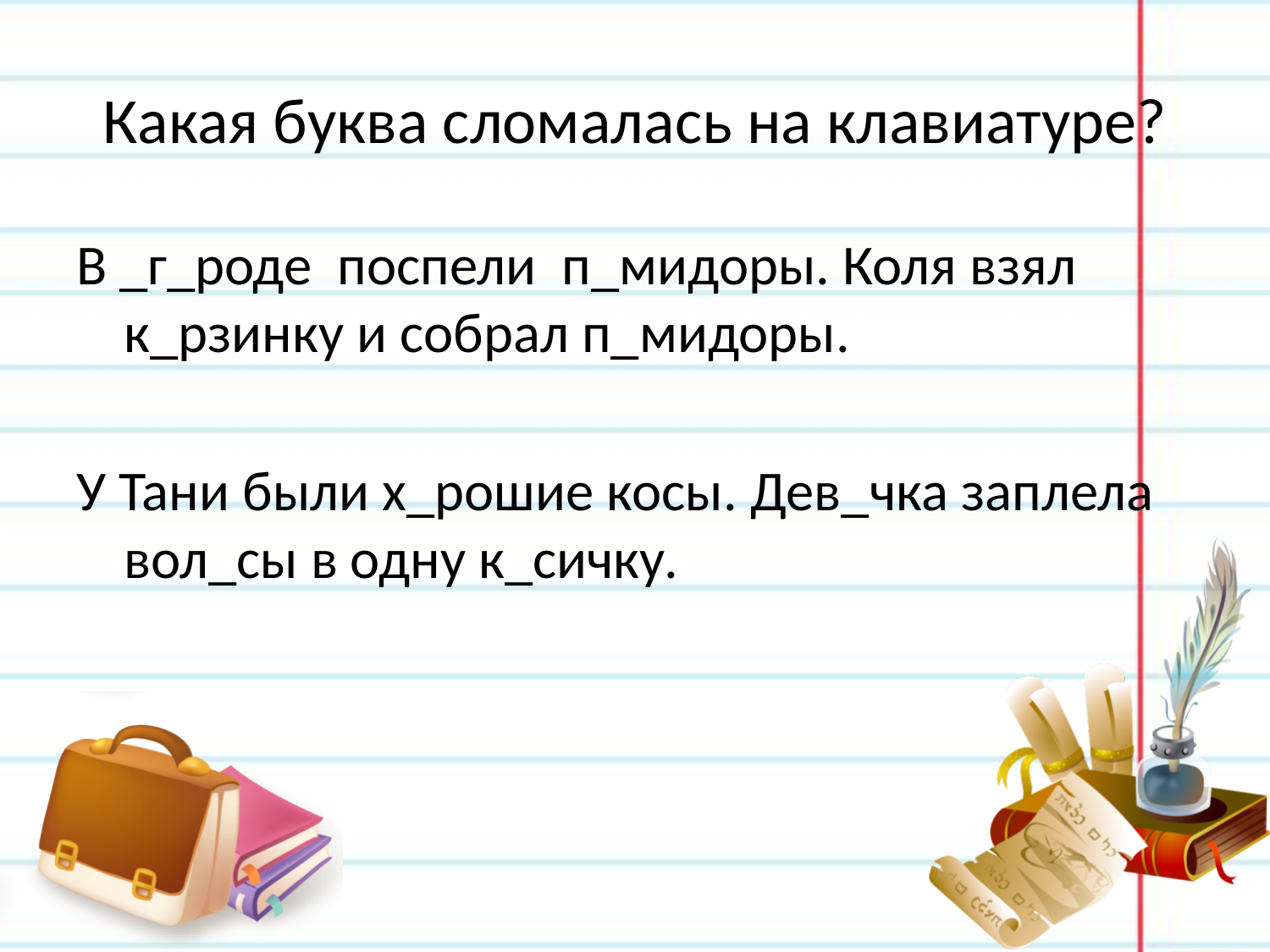

# Какая буква сломалась на клавиатуре?
В _г_роде  поспели  п_мидоры. Коля взял к_рзинку и собрал п_мидоры.

У Тани были х_рошие косы. Дев_чка заплела вол_сы в одну к_сичку.